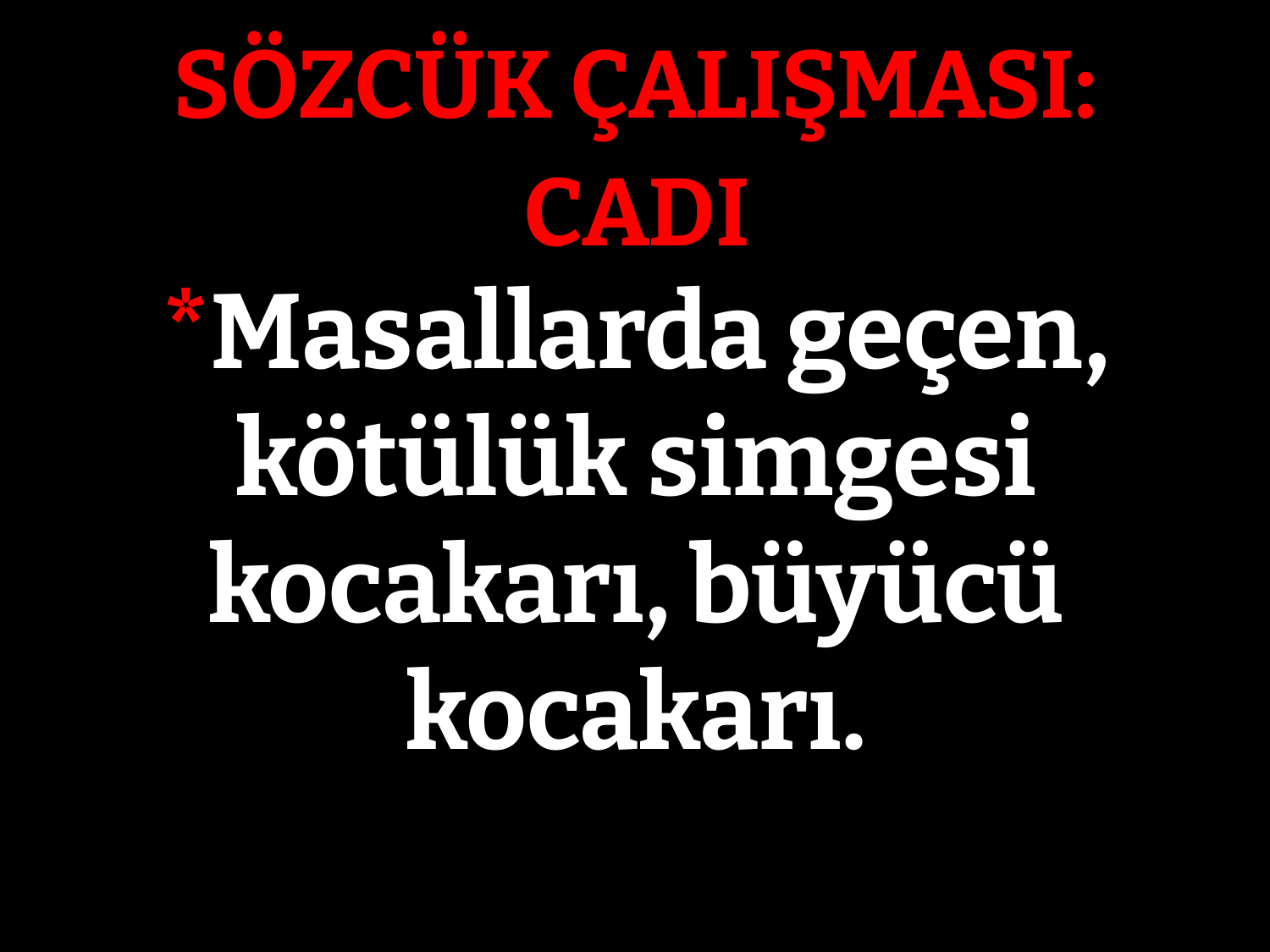

SÖZCÜK ÇALIŞMASI:
CADI
*Masallarda geçen, kötülük simgesi kocakarı, büyücü kocakarı.